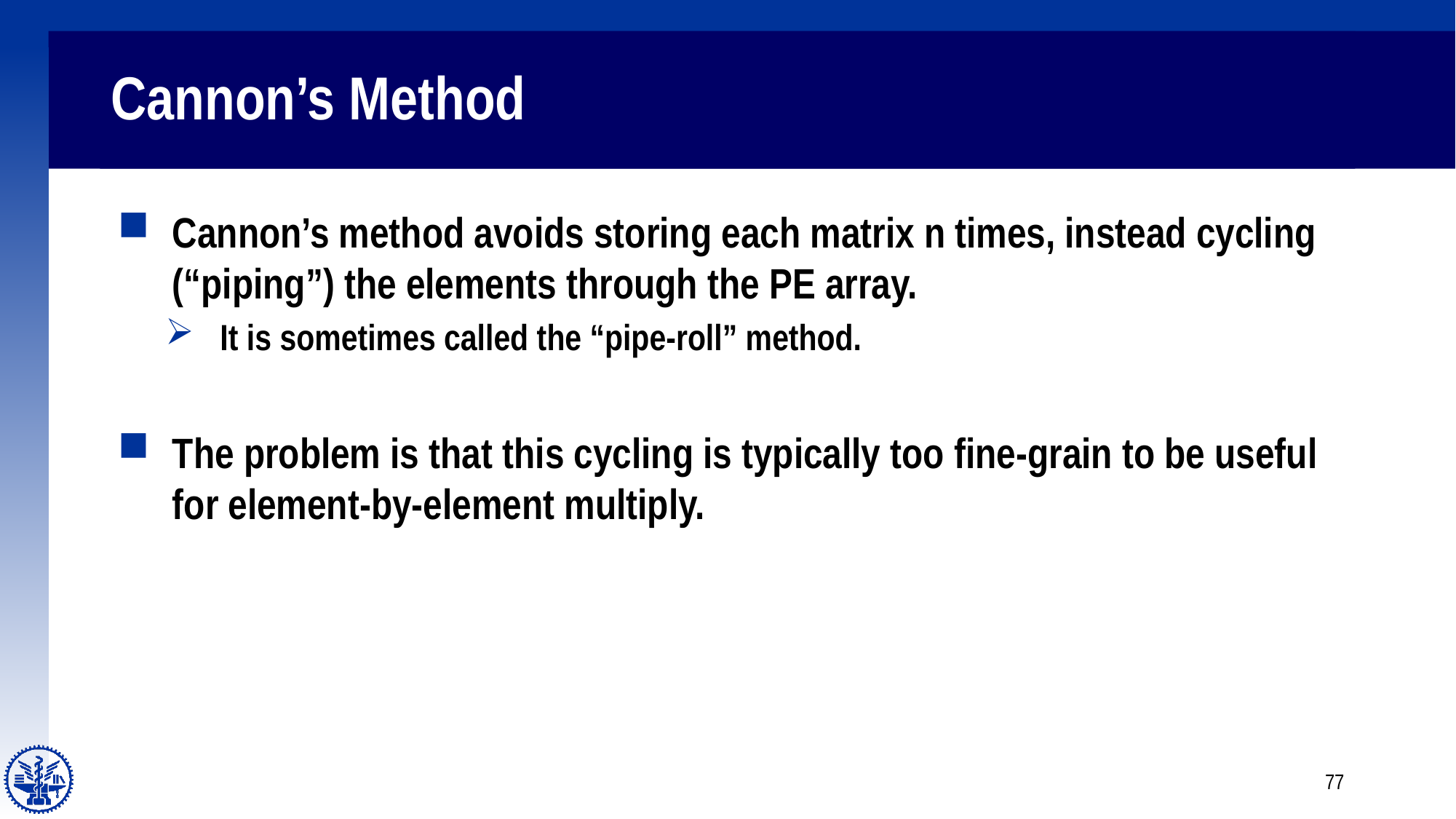

# Cannon’s Method
Cannon’s method avoids storing each matrix n times, instead cycling (“piping”) the elements through the PE array.
It is sometimes called the “pipe-roll” method.

The problem is that this cycling is typically too fine-grain to be useful for element-by-element multiply.
77